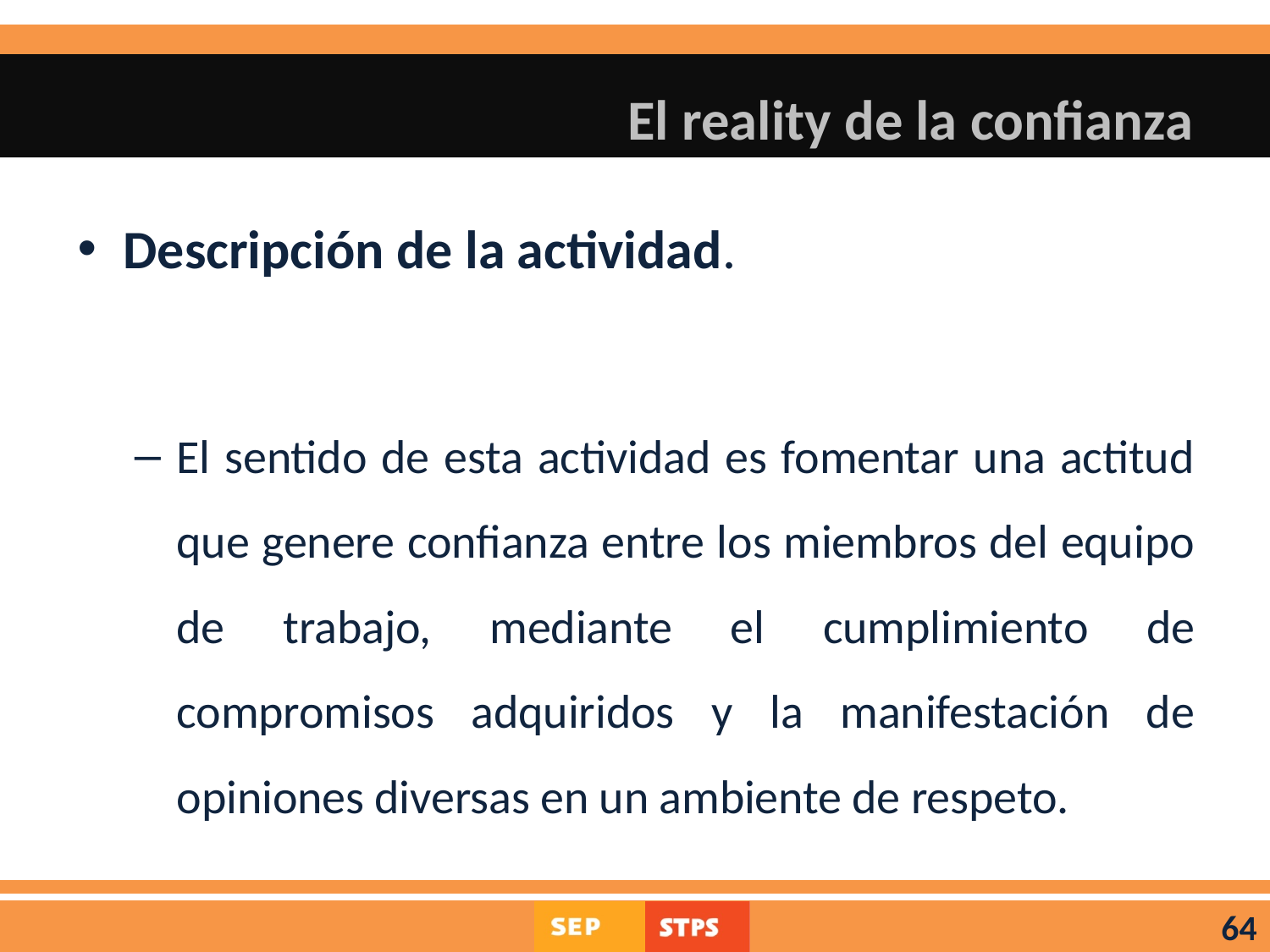

# El reality de la confianza
Descripción de la actividad.

El sentido de esta actividad es fomentar una actitud que genere confianza entre los miembros del equipo de trabajo, mediante el cumplimiento de compromisos adquiridos y la manifestación de opiniones diversas en un ambiente de respeto.
64